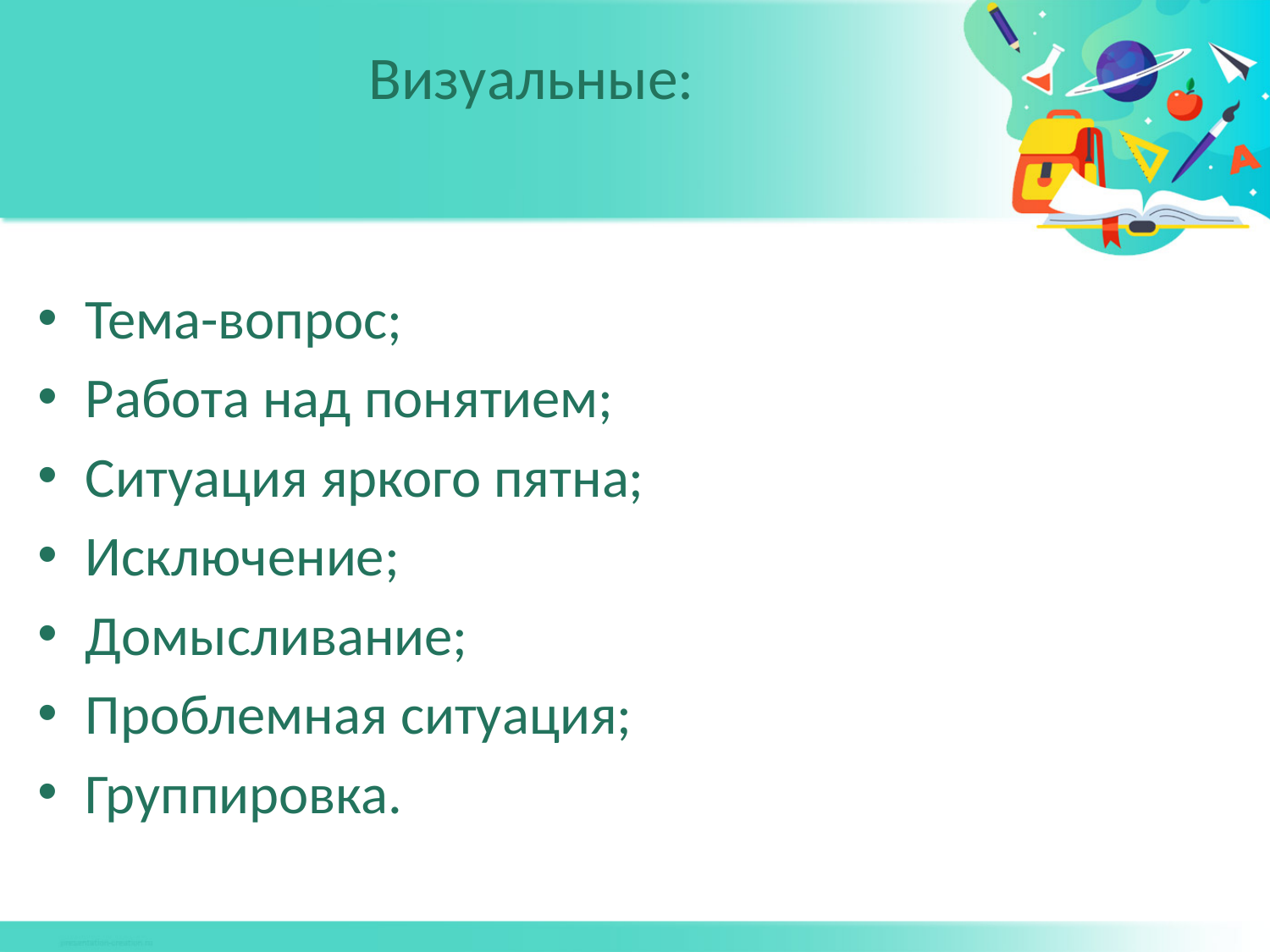

# Визуальные:
Тема-вопрос;
Работа над понятием;
Ситуация яркого пятна;
Исключение;
Домысливание;
Проблемная ситуация;
Группировка.